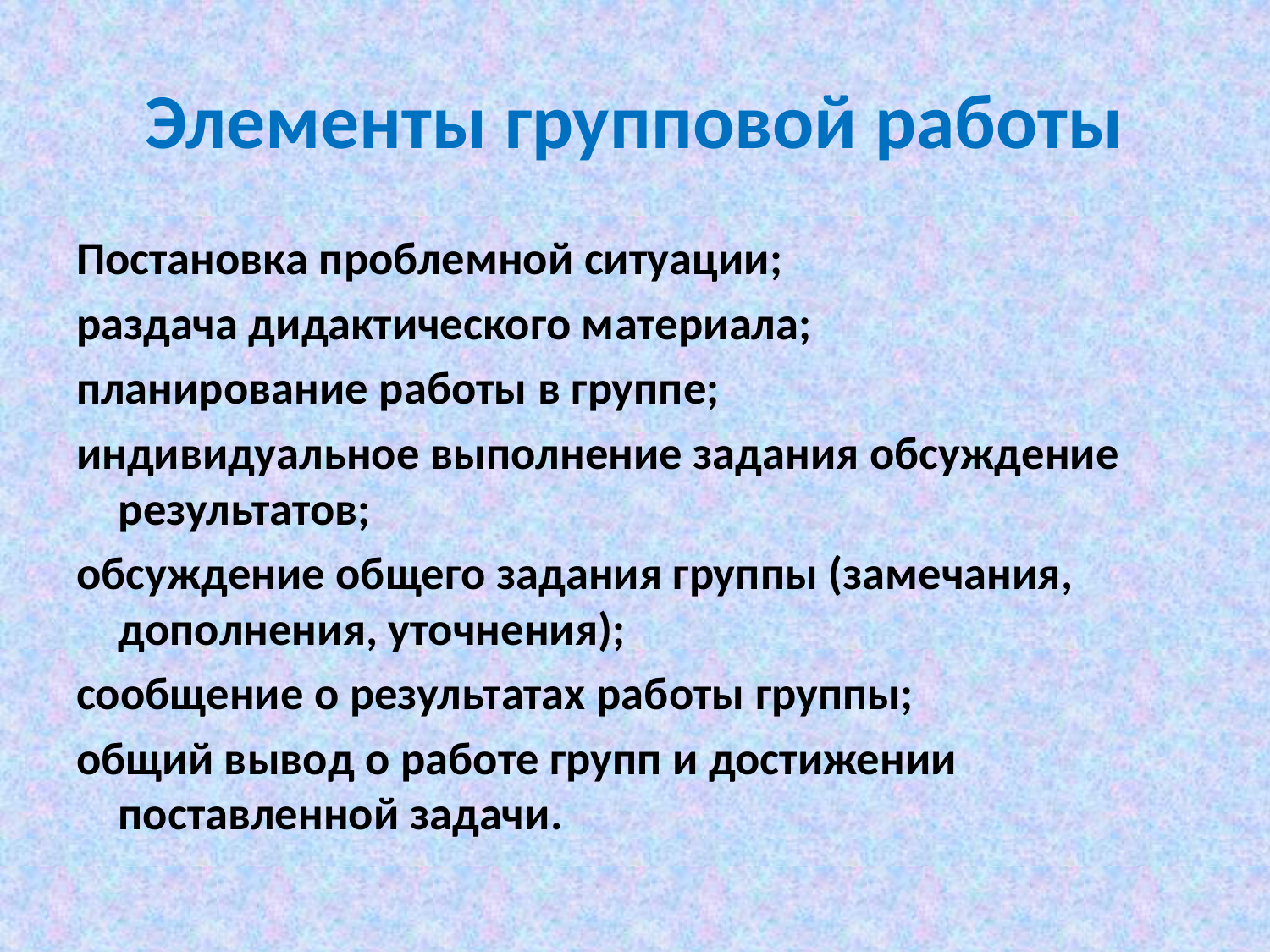

# Элементы групповой работы
Постановка проблемной ситуации;
раздача дидактического материала;
планирование работы в группе;
индивидуальное выполнение задания обсуждение результатов;
обсуждение общего задания группы (замечания, дополнения, уточнения);
сообщение о результатах работы группы;
общий вывод о работе групп и достижении поставленной задачи.